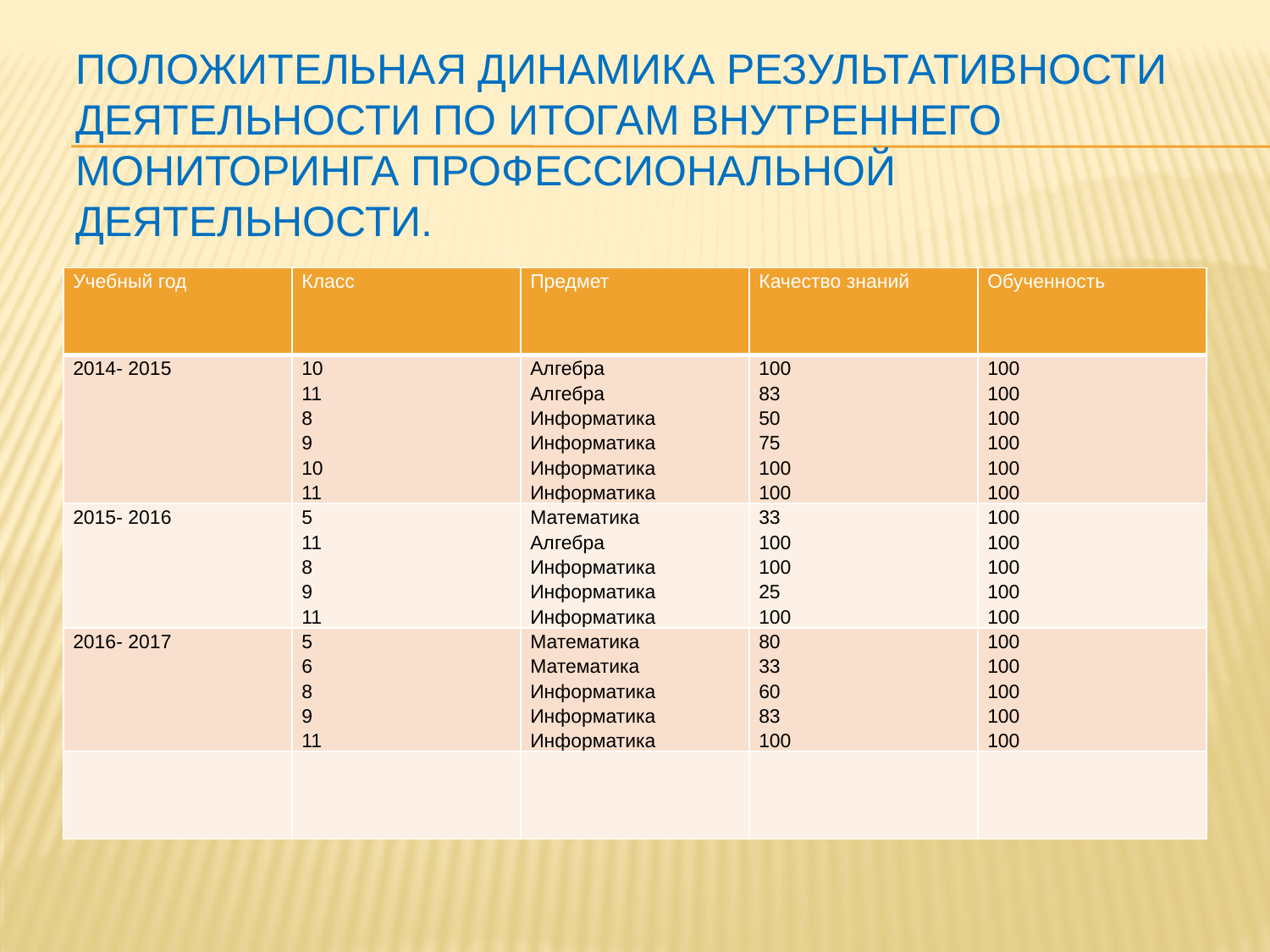

# Положительная динамика результативности деятельности по итогам внутреннего мониторинга профессиональной деятельности.
| Учебный год | Класс | Предмет | Качество знаний | Обученность |
| --- | --- | --- | --- | --- |
| 2014- 2015 | 10 11 8 9 10 11 | Алгебра Алгебра Информатика Информатика Информатика Информатика | 100 83 50 75 100 100 | 100 100 100 100 100 100 |
| 2015- 2016 | 5 11 8 9 11 | Математика Алгебра Информатика Информатика Информатика | 33 100 100 25 100 | 100 100 100 100 100 |
| 2016- 2017 | 5 6 8 9 11 | Математика Математика Информатика Информатика Информатика | 80 33 60 83 100 | 100 100 100 100 100 |
|  |  |  |  |  |